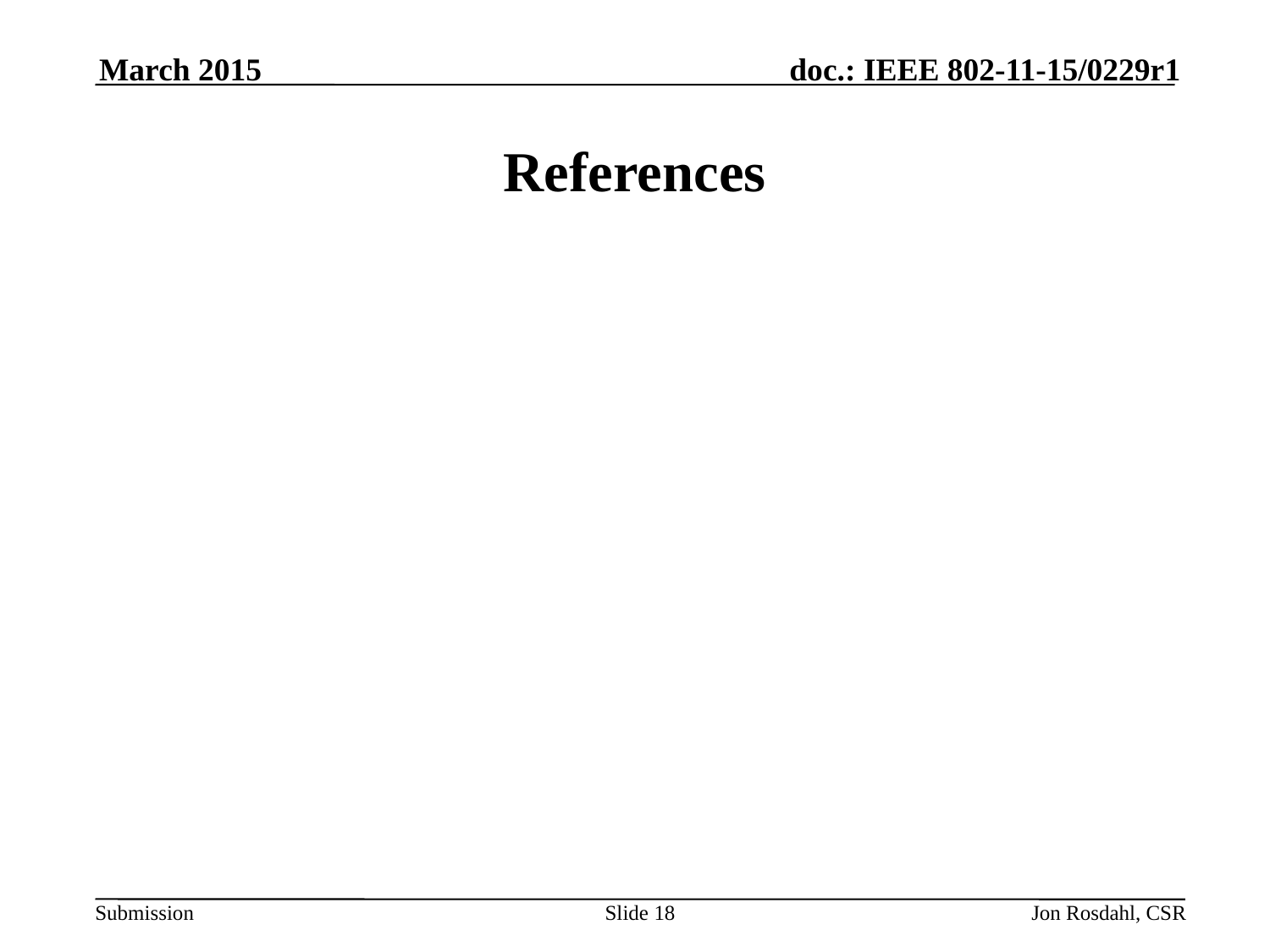

March 2015
# References

Slide 18
Jon Rosdahl, CSR